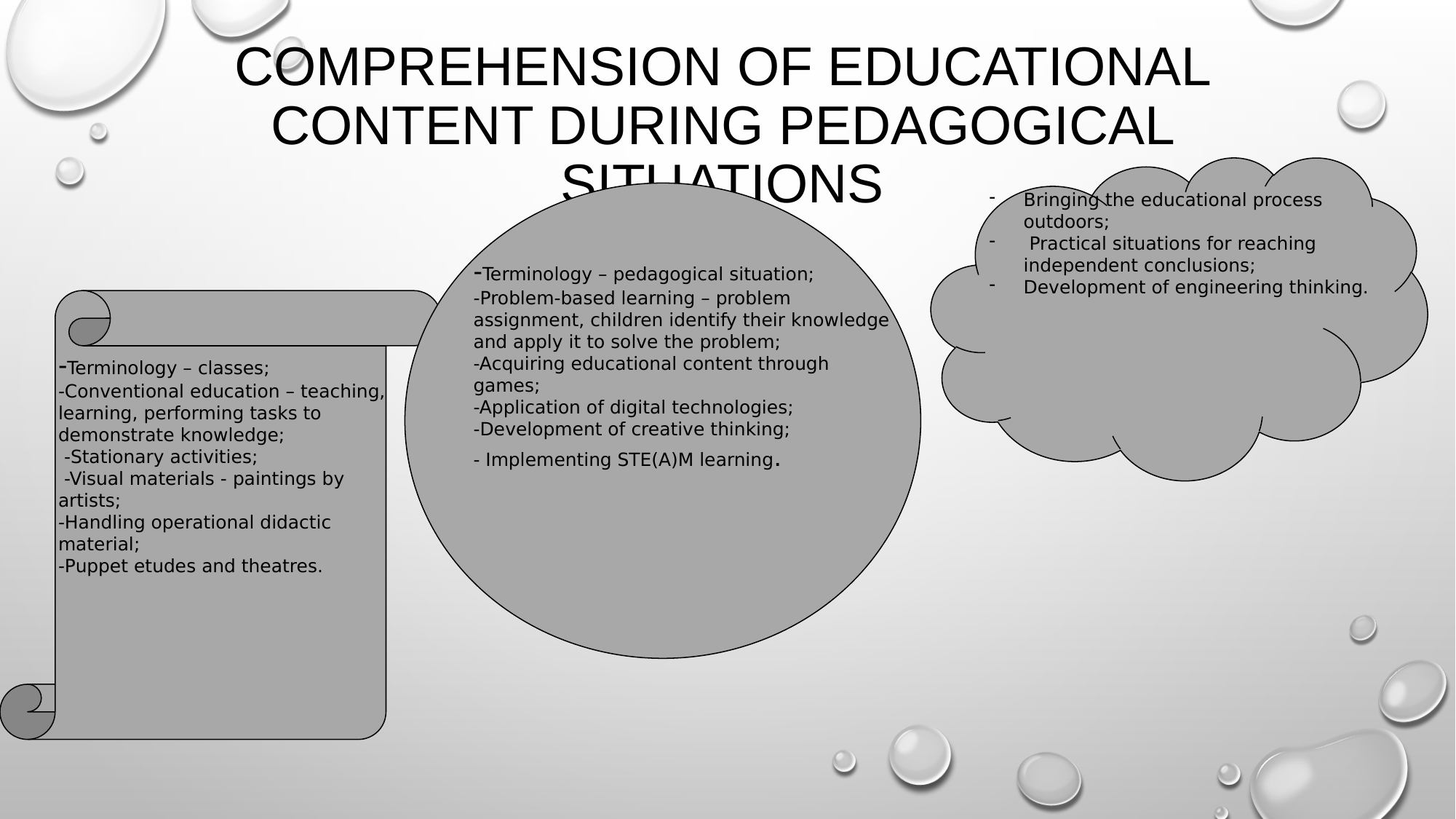

# Comprehension of educational content during pedagogical situations

Bringing the educational process outdoors;
 Practical situations for reaching independent conclusions;
Development of engineering thinking.
-Terminology – pedagogical situation;
-Problem-based learning – problem assignment, children identify their knowledge and apply it to solve the problem;
-Acquiring educational content through games;
-Application of digital technologies;
-Development of creative thinking;
- Implementing STE(A)M learning.

-Terminology – classes;
-Conventional education – teaching, learning, performing tasks to demonstrate knowledge;
 -Stationary activities;
 -Visual materials - paintings by
artists;
-Handling operational didactic
material;
-Puppet etudes and theatres.